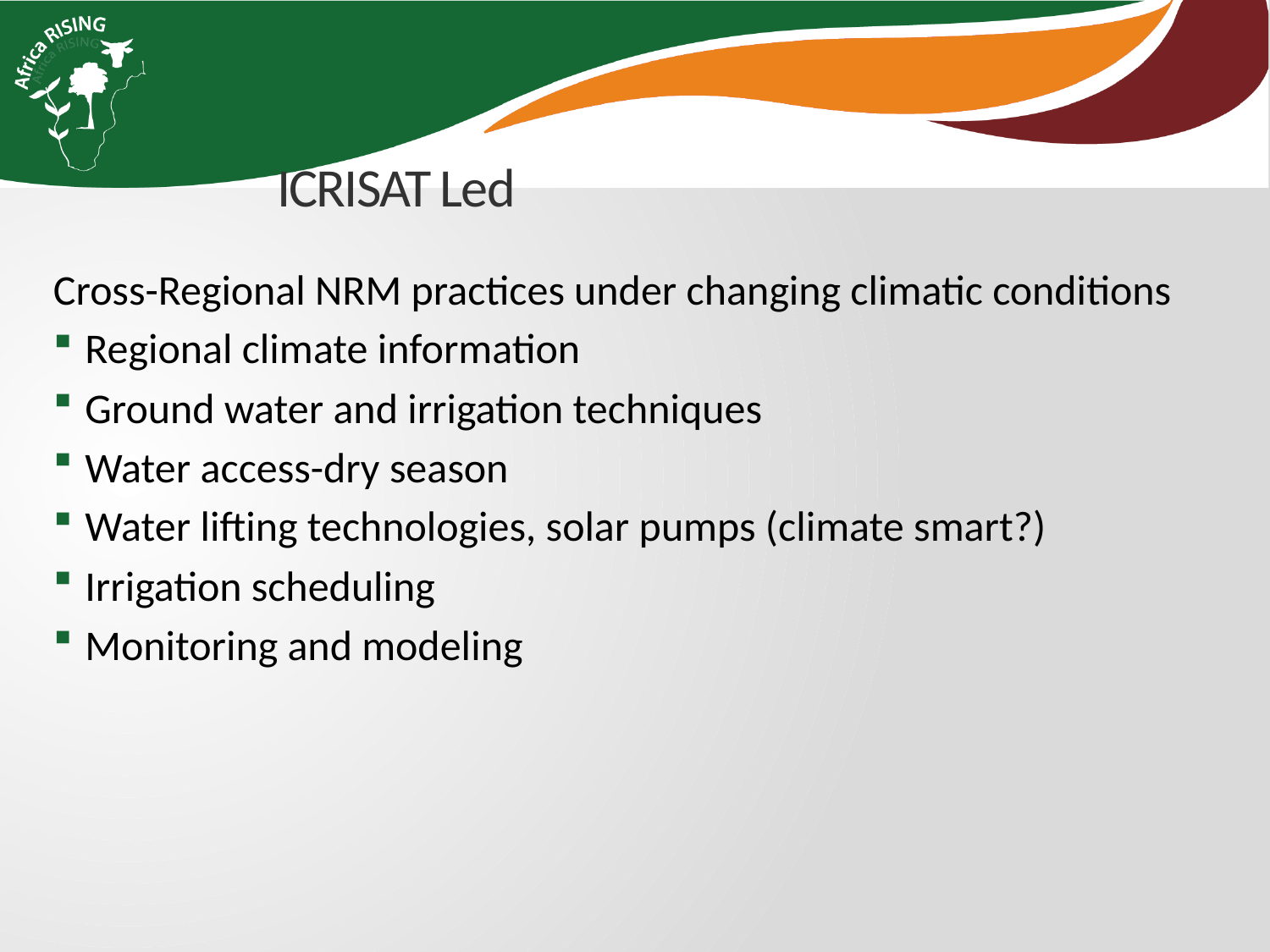

# ICRISAT Led
Cross-Regional NRM practices under changing climatic conditions
Regional climate information
Ground water and irrigation techniques
Water access-dry season
Water lifting technologies, solar pumps (climate smart?)
Irrigation scheduling
Monitoring and modeling